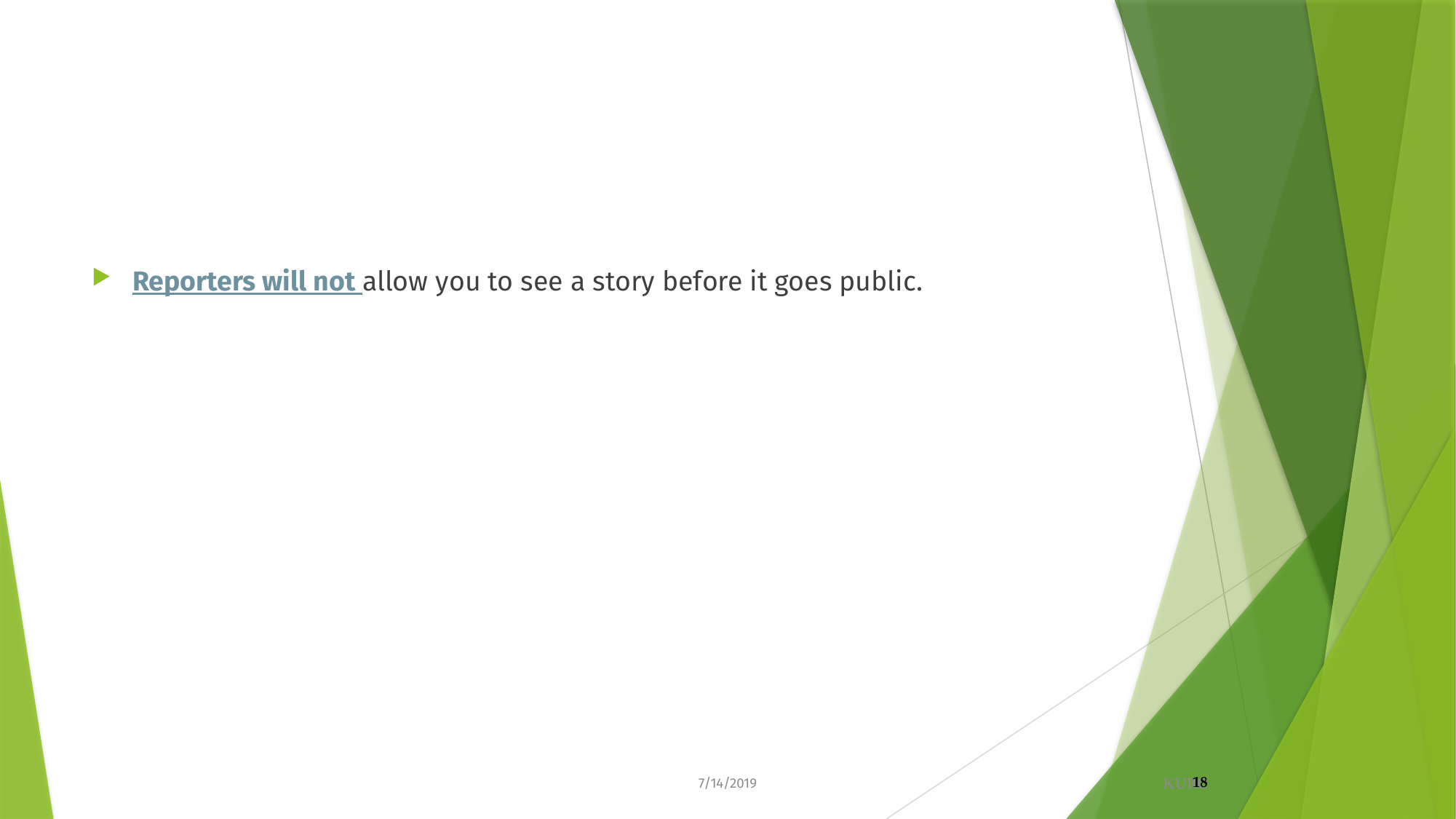

#
Reporters will not allow you to see a story before it goes public.

7/14/2019
KURC
18